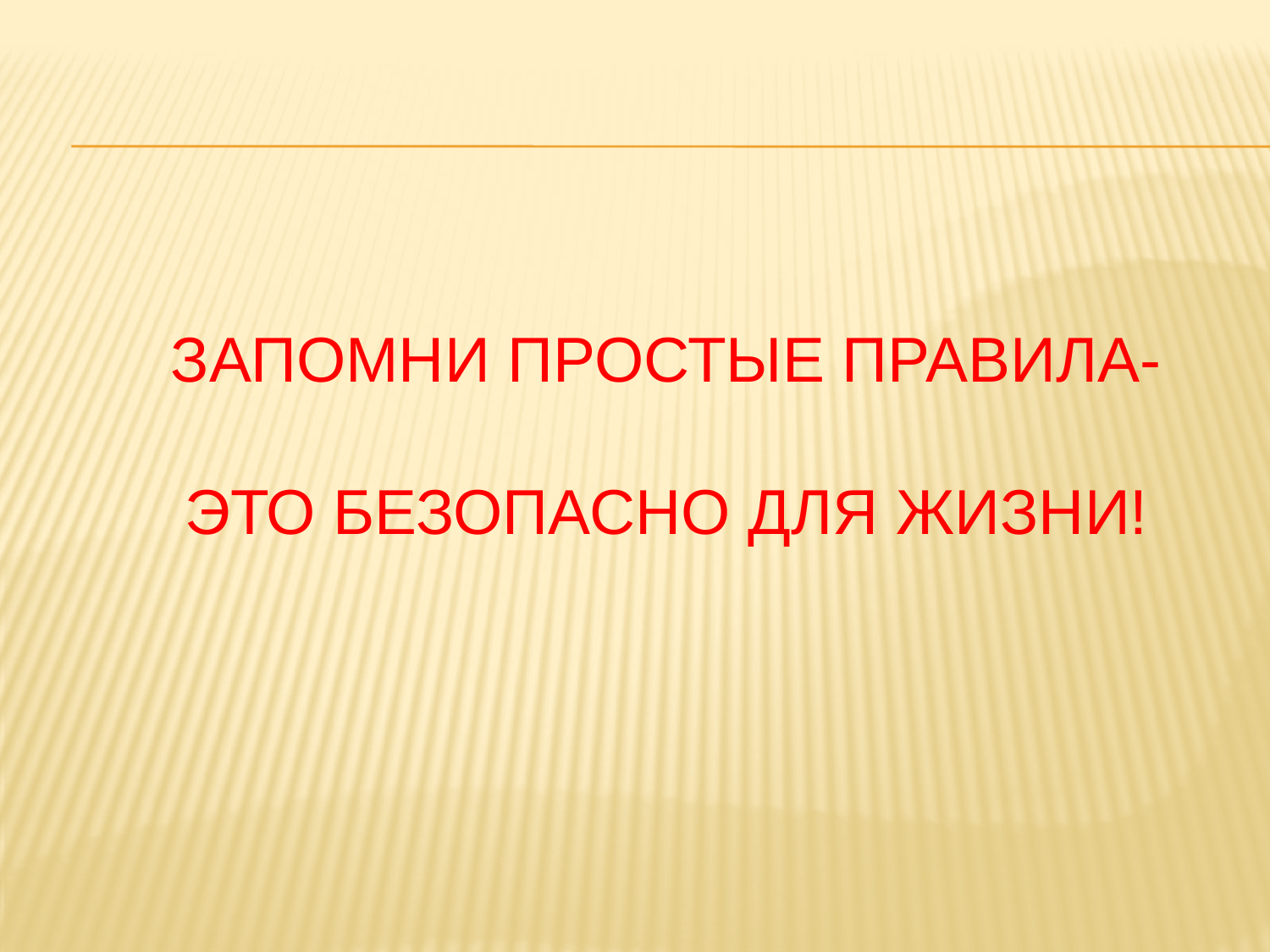

# Запомни простые правила- это безопасно для жизни!